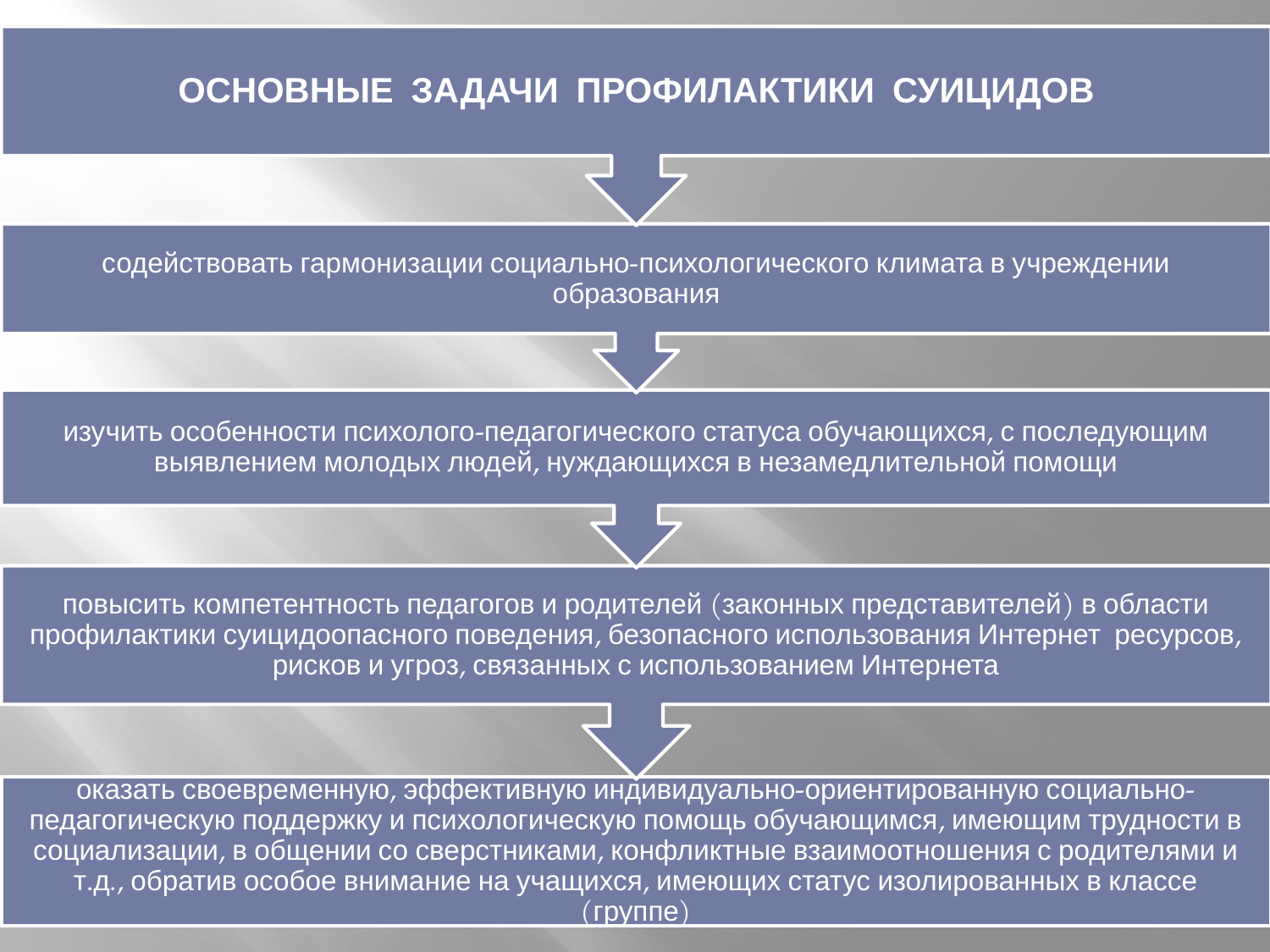

оказать своевременную, эффективную индивидуально-ориентированную социально-педагогическую поддержку и психологическую помощь обучающимся, имеющим трудности в социализации, в общении со сверстниками, конфликтные взаимоотношения с родителями и т.д., обратив особое внимание на учащихся, имеющих статус изолированных в классе (группе)
повысить компетентность педагогов и родителей (законных представителей) в области профилактики суицидоопасного поведения, безопасного использования Интернет  ресурсов, рисков и угроз, связанных с использованием Интернета
изучить особенности психолого-педагогического статуса обучающихся, с последующим выявлением молодых людей, нуждающихся в незамедлительной помощи
содействовать гармонизации социально-психологического климата в учреждении образования
ОСНОВНЫЕ  ЗАДАЧИ  ПРОФИЛАКТИКИ  СУИЦИДОВ